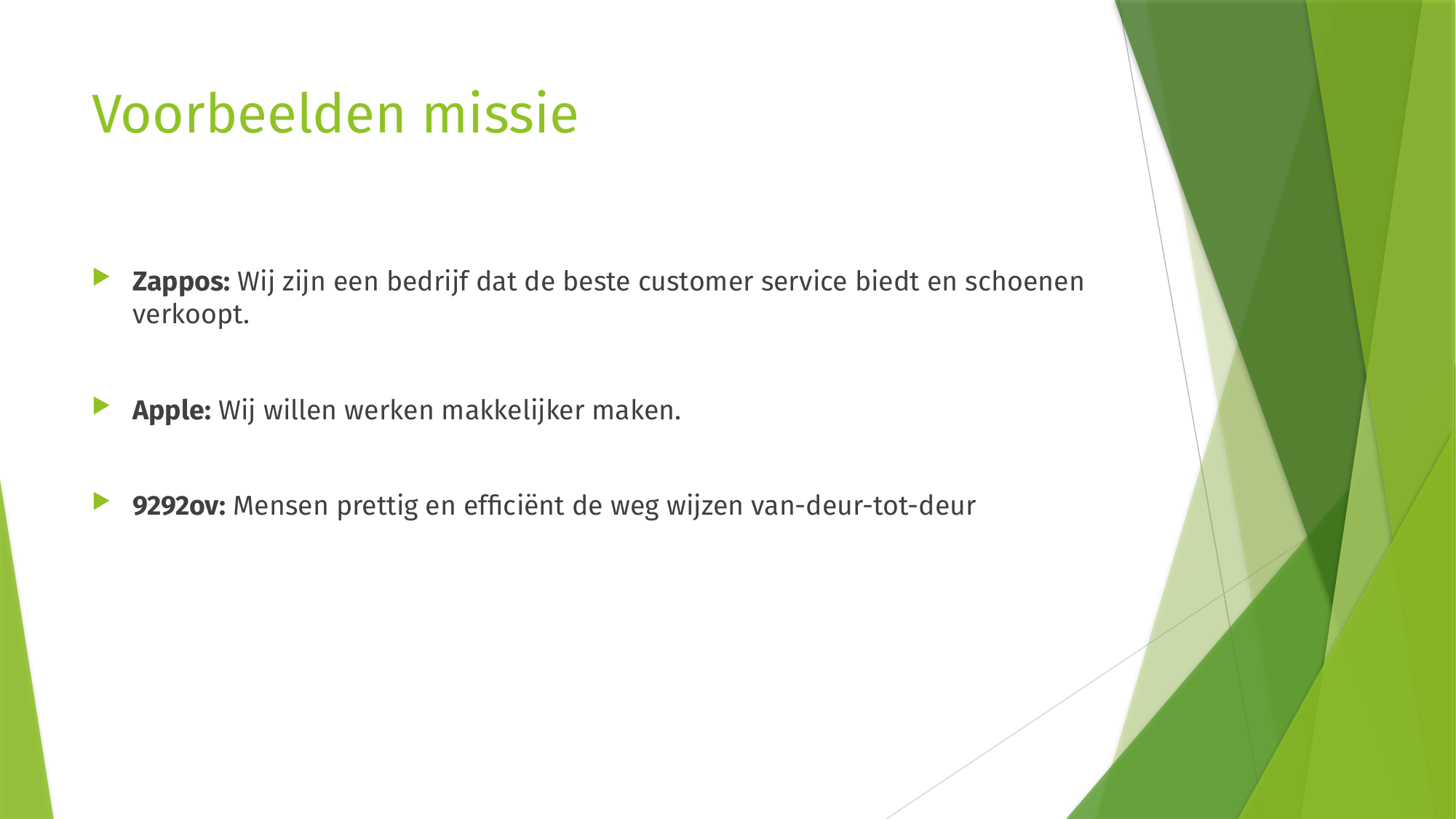

# Voorbeelden missie
Zappos: Wij zijn een bedrijf dat de beste customer service biedt en schoenen verkoopt.

Apple: Wij willen werken makkelijker maken.

9292ov: ﻿﻿Mensen prettig en efficiënt de weg wijzen van-deur-tot-deur